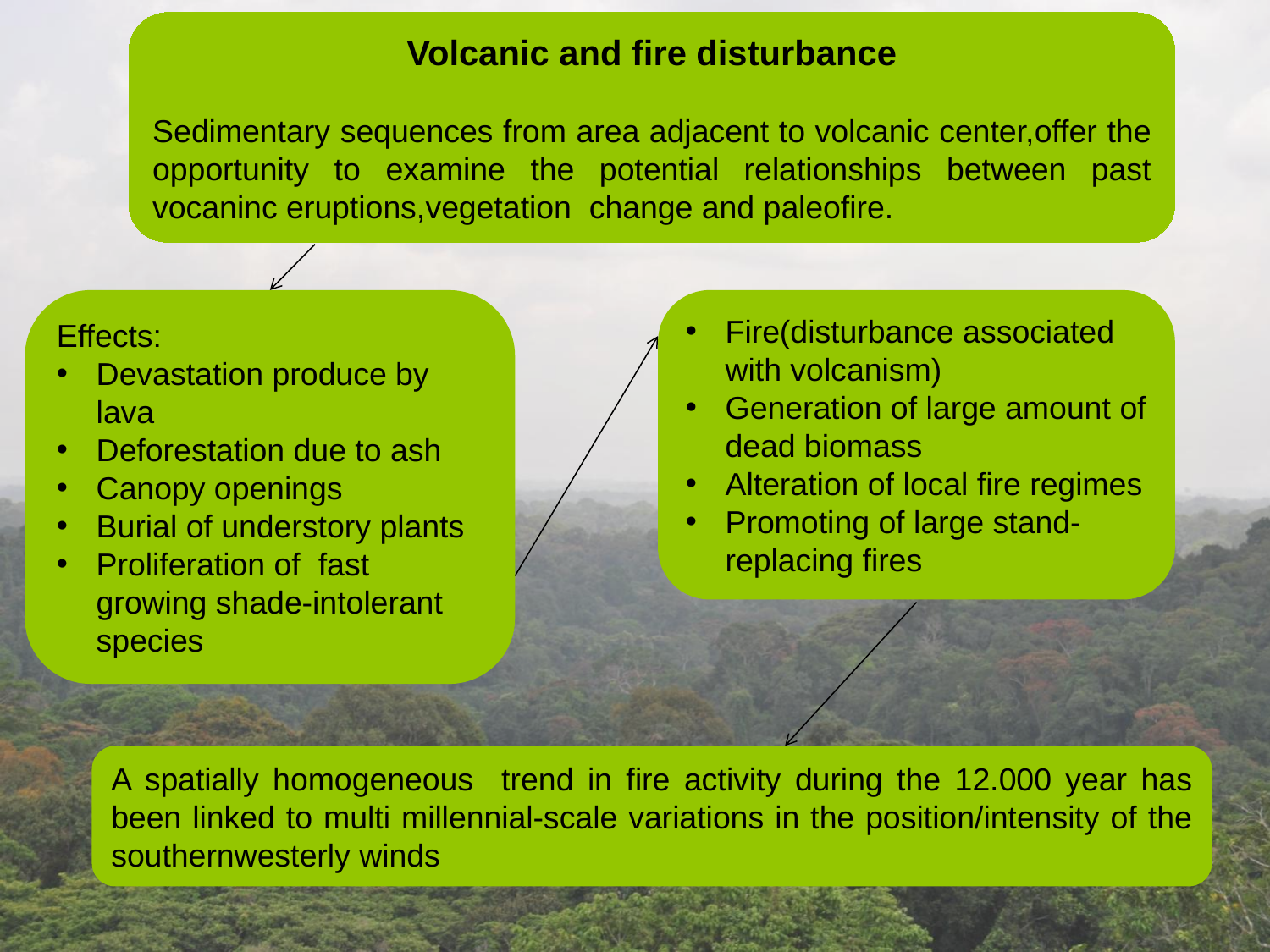

Volcanic and fire disturbance

Sedimentary sequences from area adjacent to volcanic center,offer the opportunity to examine the potential relationships between past vocaninc eruptions,vegetation  change and paleofire.
Effects:
Devastation produce by lava
Deforestation due to ash
Canopy openings
Burial of understory plants
Proliferation of  fast growing shade-intolerant species
Fire(disturbance associated with volcanism)
Generation of large amount of dead biomass
Alteration of local fire regimes
Promoting of large stand-replacing fires
A spatially homogeneous  trend in fire activity during the 12.000 year has been linked to multi millennial-scale variations in the position/intensity of the southernwesterly winds